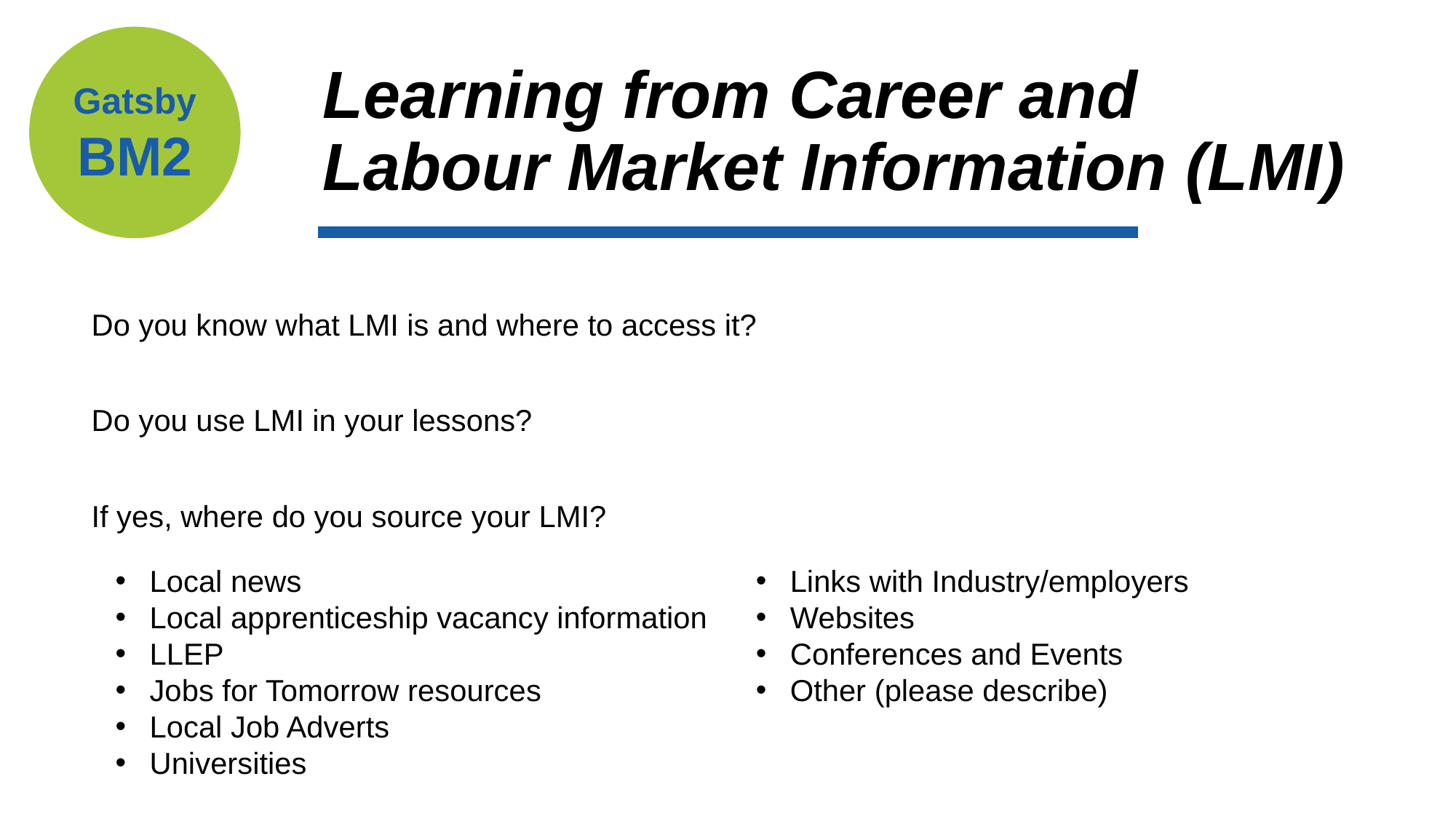

Gatsby
BM2
# Learning from Career and Labour Market Information (LMI)
Do you know what LMI is and where to access it?

Do you use LMI in your lessons?

If yes, where do you source your LMI?
Local news
Local apprenticeship vacancy information
LLEP
Jobs for Tomorrow resources
Local Job Adverts
Universities

Links with Industry/employers
Websites
Conferences and Events
Other (please describe)